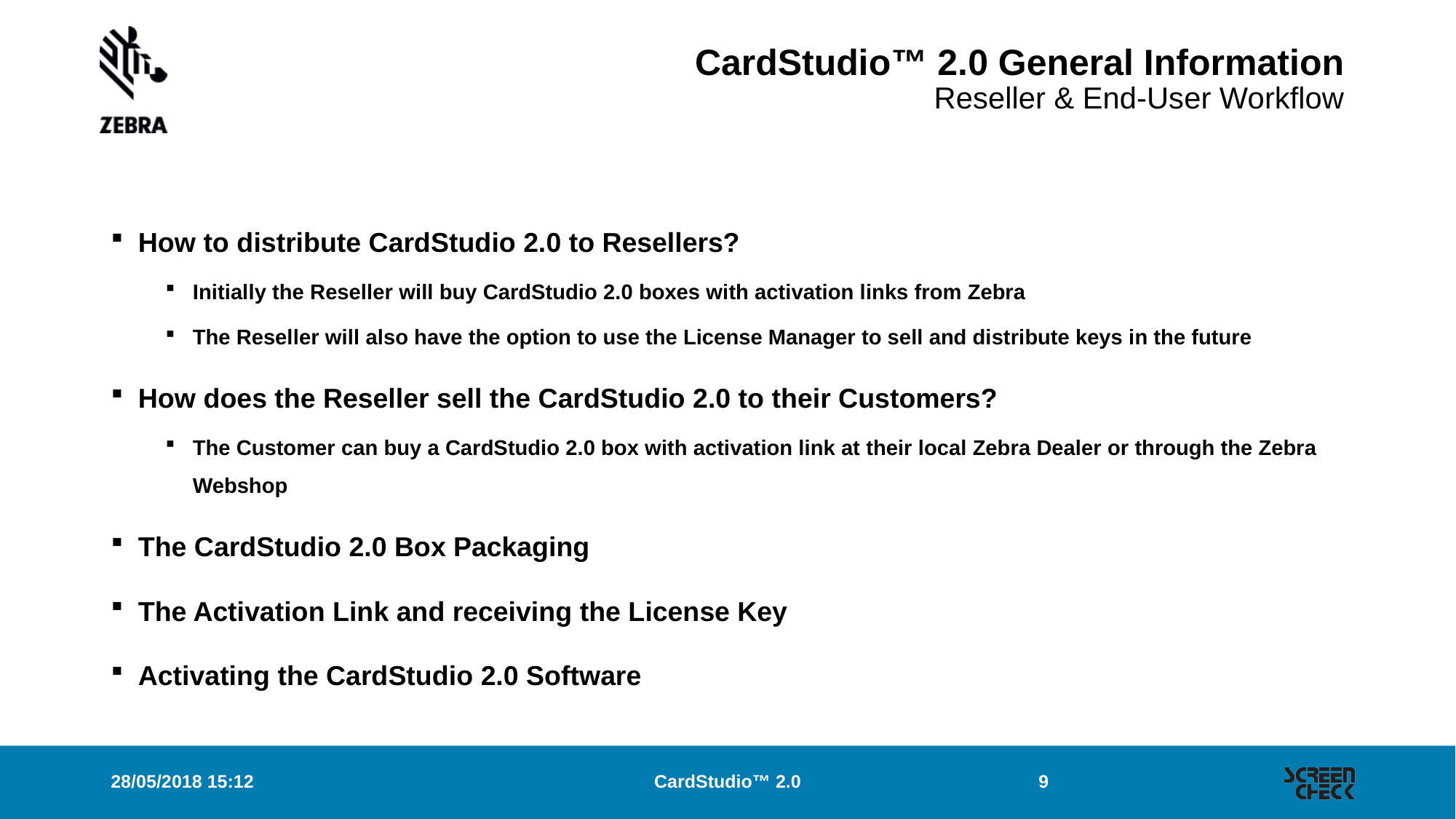

# CardStudio™ 2.0 General Information Reseller & End-User Workflow

How to distribute CardStudio 2.0 to Resellers?
Initially the Reseller will buy CardStudio 2.0 boxes with activation links from Zebra
The Reseller will also have the option to use the License Manager to sell and distribute keys in the future
How does the Reseller sell the CardStudio 2.0 to their Customers?
The Customer can buy a CardStudio 2.0 box with activation link at their local Zebra Dealer or through the Zebra Webshop
The CardStudio 2.0 Box Packaging
The Activation Link and receiving the License Key
Activating the CardStudio 2.0 Software

28/05/2018 15:12
CardStudio™ 2.0
9